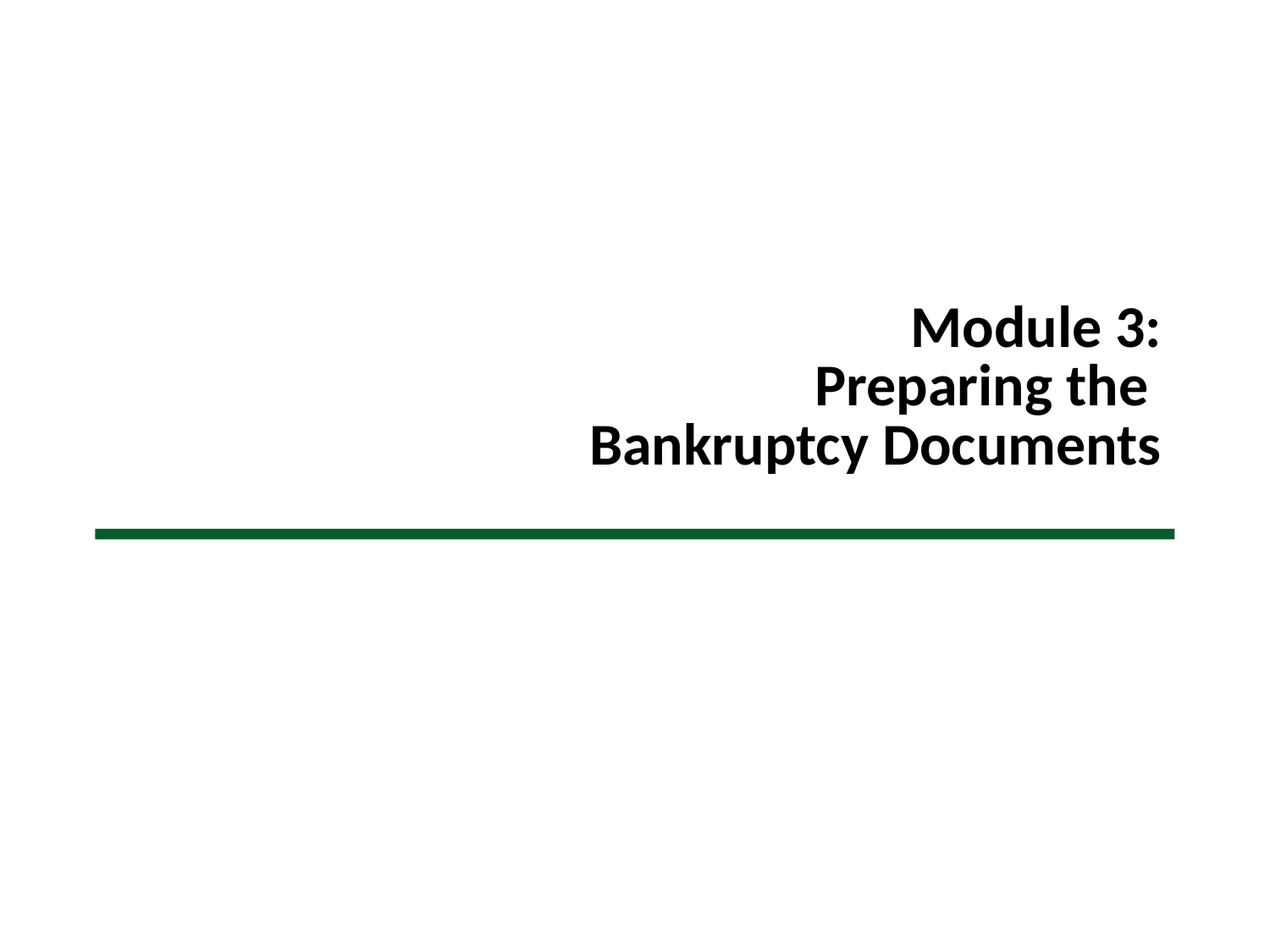

# Module 3: Preparing the Bankruptcy Documents